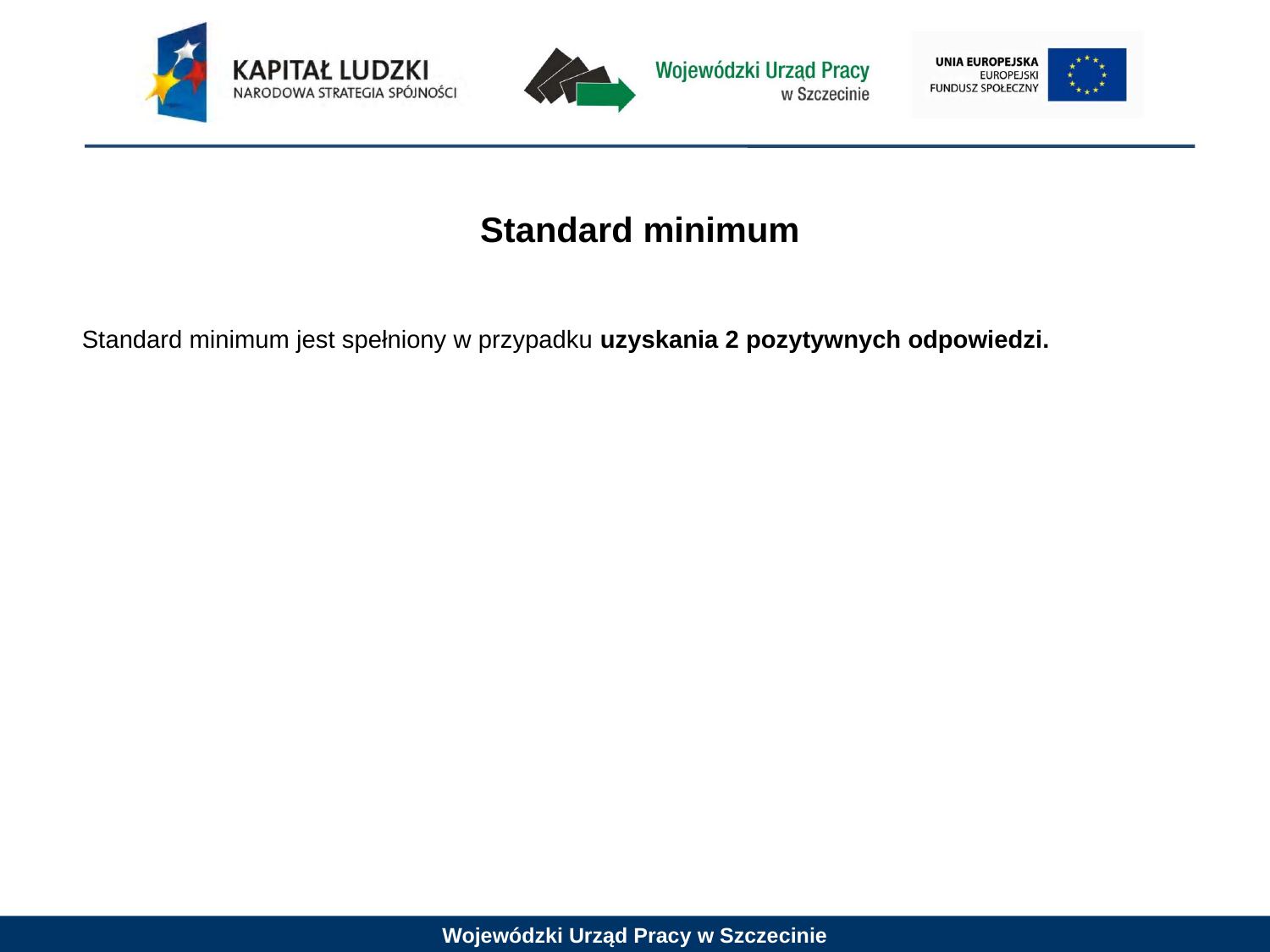

Standard minimum

Standard minimum jest spełniony w przypadku uzyskania 2 pozytywnych odpowiedzi.